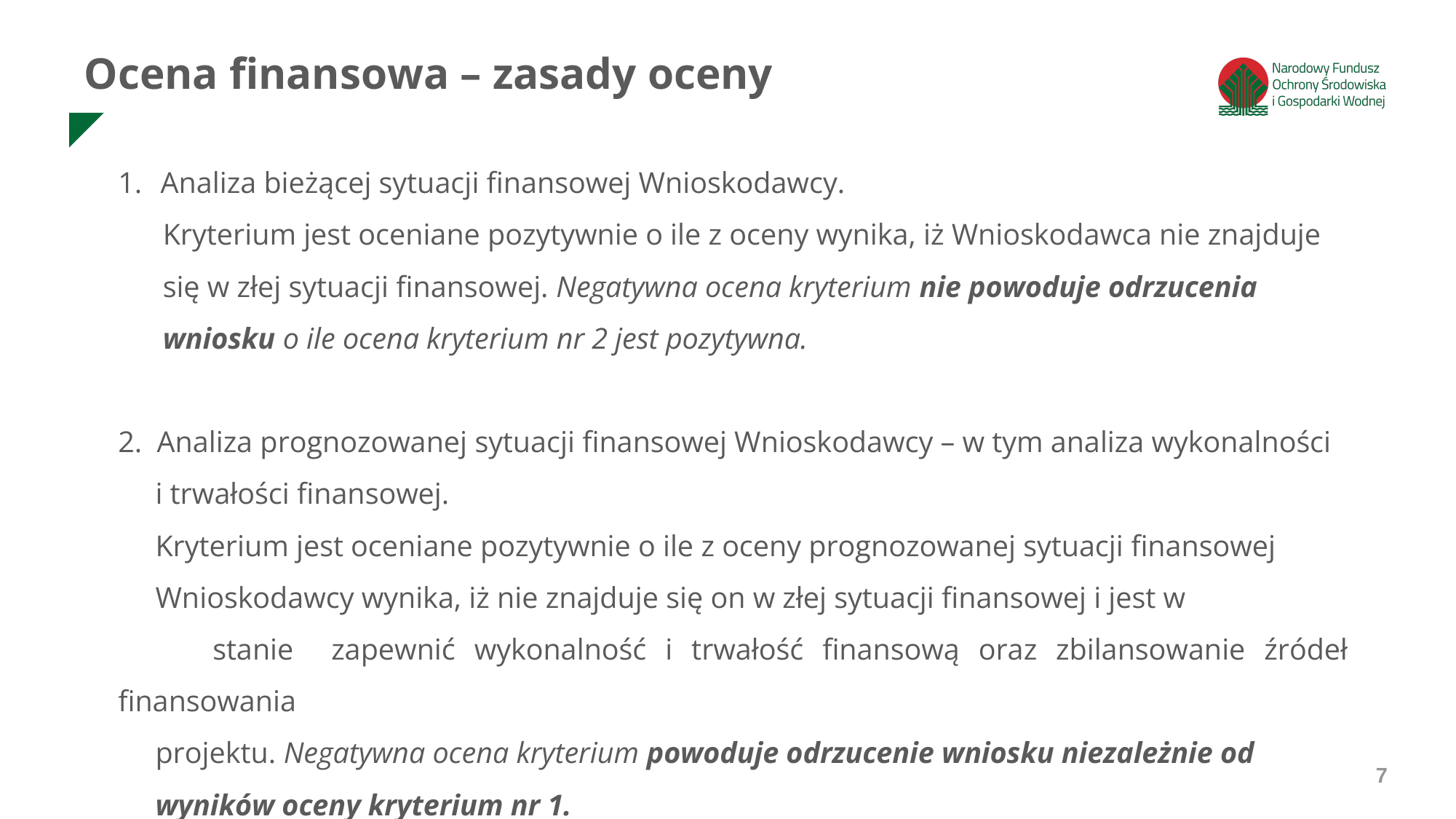

Ocena finansowa – zasady oceny
Analiza bieżącej sytuacji finansowej Wnioskodawcy.
      Kryterium jest oceniane pozytywnie o ile z oceny wynika, iż Wnioskodawca nie znajduje
      się w złej sytuacji finansowej. Negatywna ocena kryterium nie powoduje odrzucenia
      wniosku o ile ocena kryterium nr 2 jest pozytywna.

2.  Analiza prognozowanej sytuacji finansowej Wnioskodawcy – w tym analiza wykonalności
     i trwałości finansowej.
     Kryterium jest oceniane pozytywnie o ile z oceny prognozowanej sytuacji finansowej
     Wnioskodawcy wynika, iż nie znajduje się on w złej sytuacji finansowej i jest w
     stanie  zapewnić wykonalność i trwałość finansową oraz zbilansowanie źródeł finansowania
     projektu. Negatywna ocena kryterium powoduje odrzucenie wniosku niezależnie od
     wyników oceny kryterium nr 1.